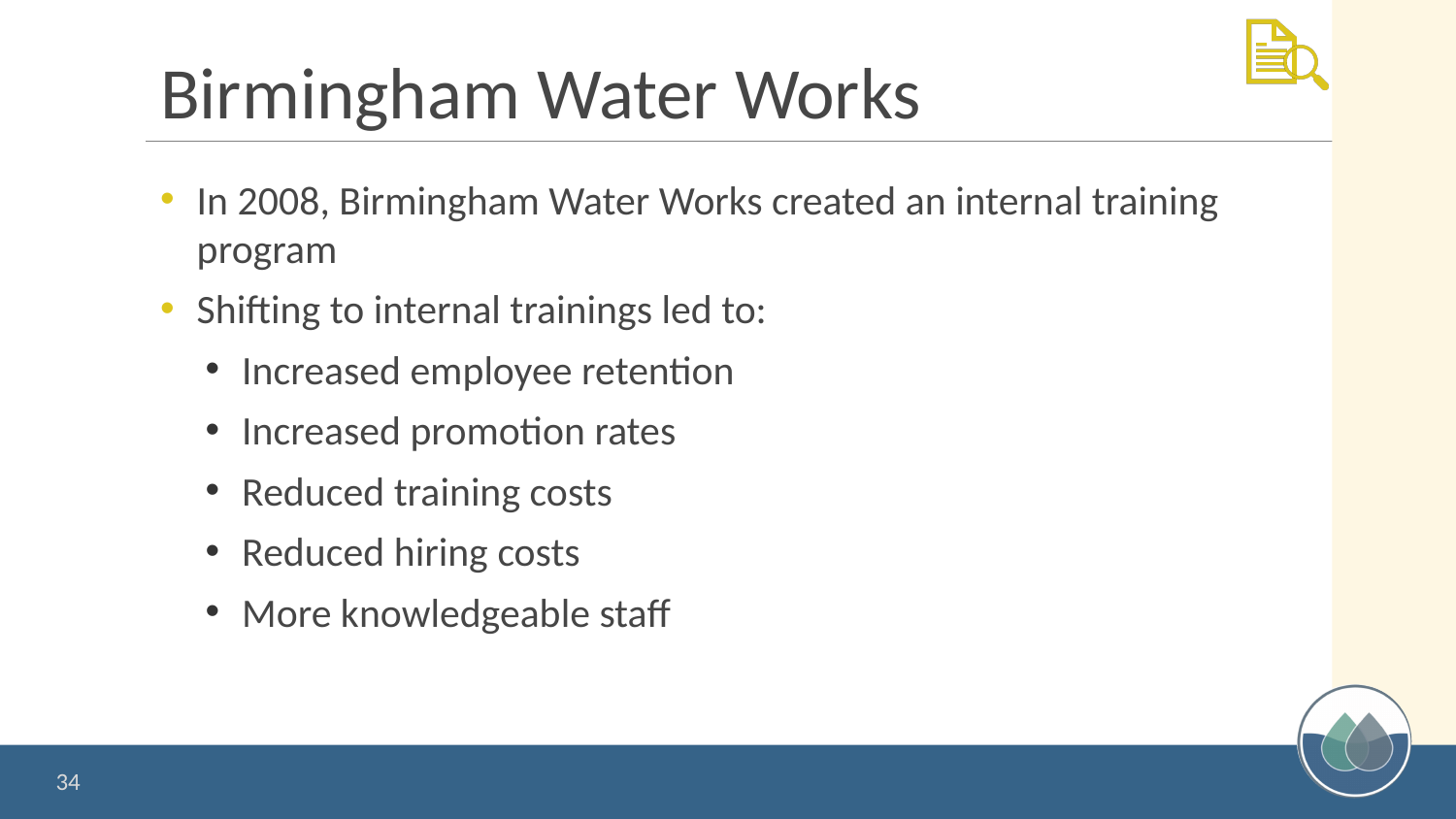

# Birmingham Water Works
In 2008, Birmingham Water Works created an internal training program
Shifting to internal trainings led to:
Increased employee retention
Increased promotion rates
Reduced training costs
Reduced hiring costs
More knowledgeable staff
34